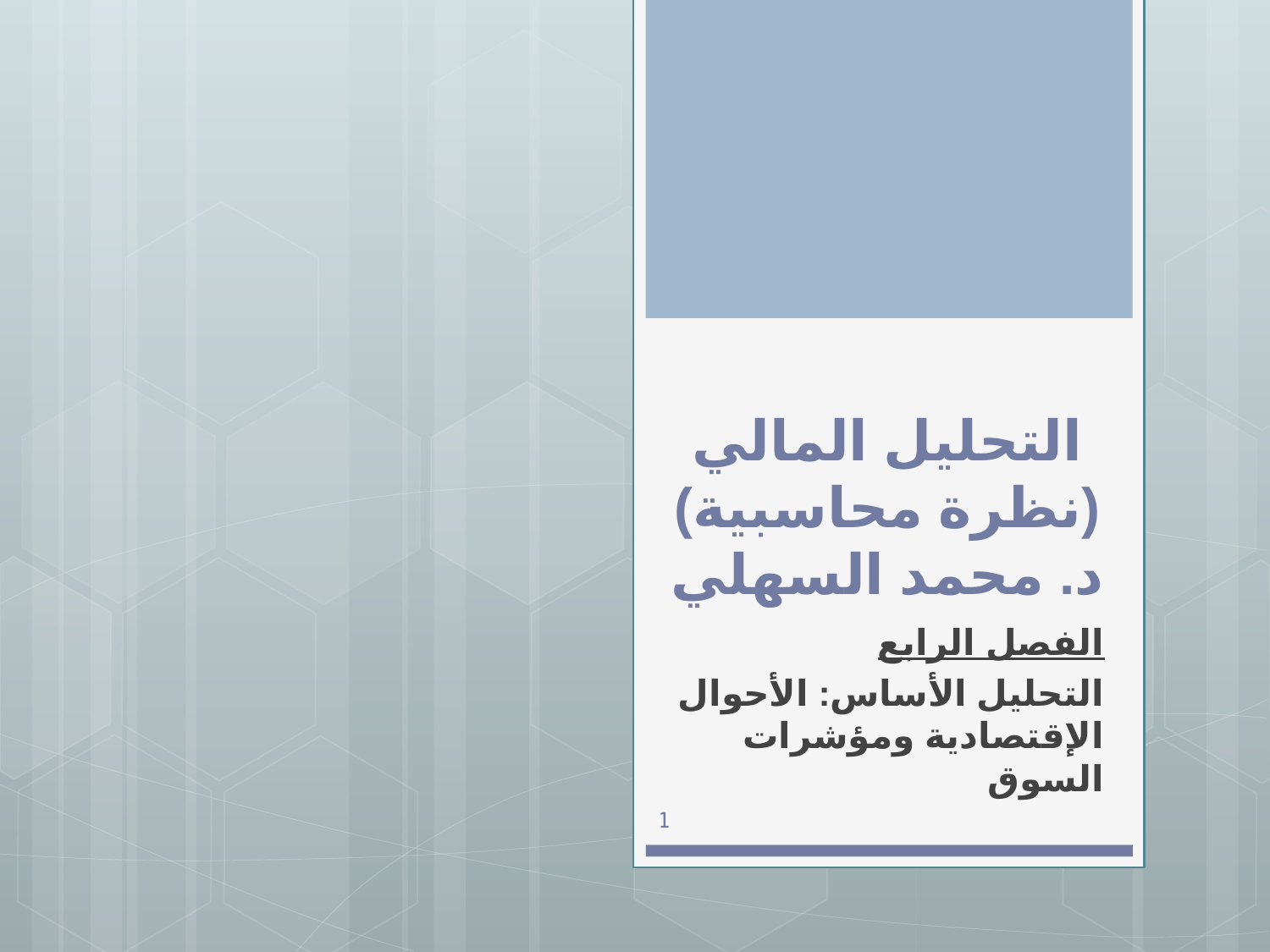

# التحليل المالي (نظرة محاسبية) د. محمد السهلي
الفصل الرابع
التحليل الأساس: الأحوال الإقتصادية ومؤشرات السوق
1